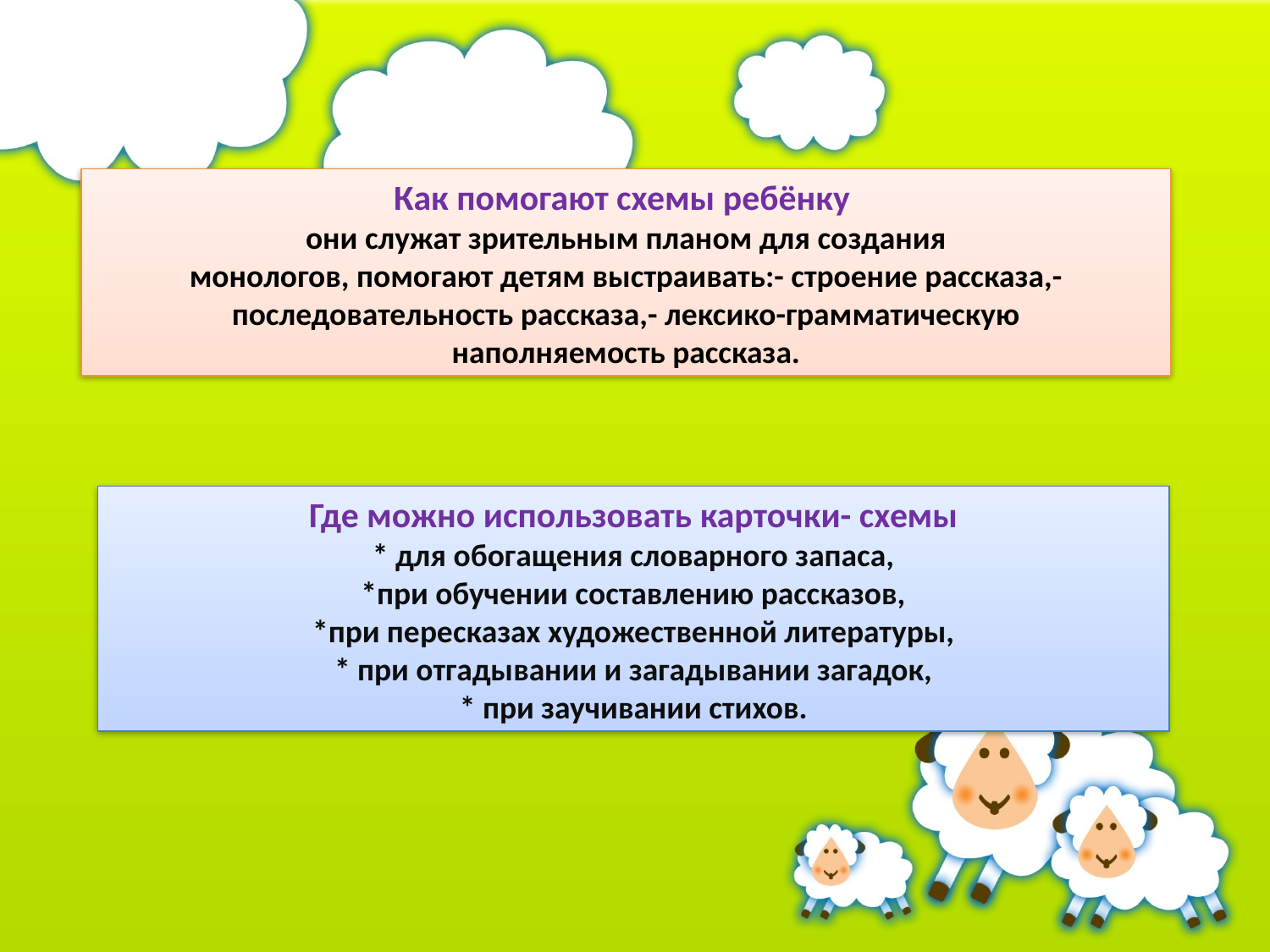

Как помогают схемы ребёнку
они служат зрительным планом для создания
монологов, помогают детям выстраивать:- строение рассказа,- последовательность рассказа,- лексико-грамматическую
наполняемость рассказа.
Где можно использовать карточки- схемы
* для обогащения словарного запаса,
*при обучении составлению рассказов,
*при пересказах художественной литературы,
* при отгадывании и загадывании загадок,
* при заучивании стихов.